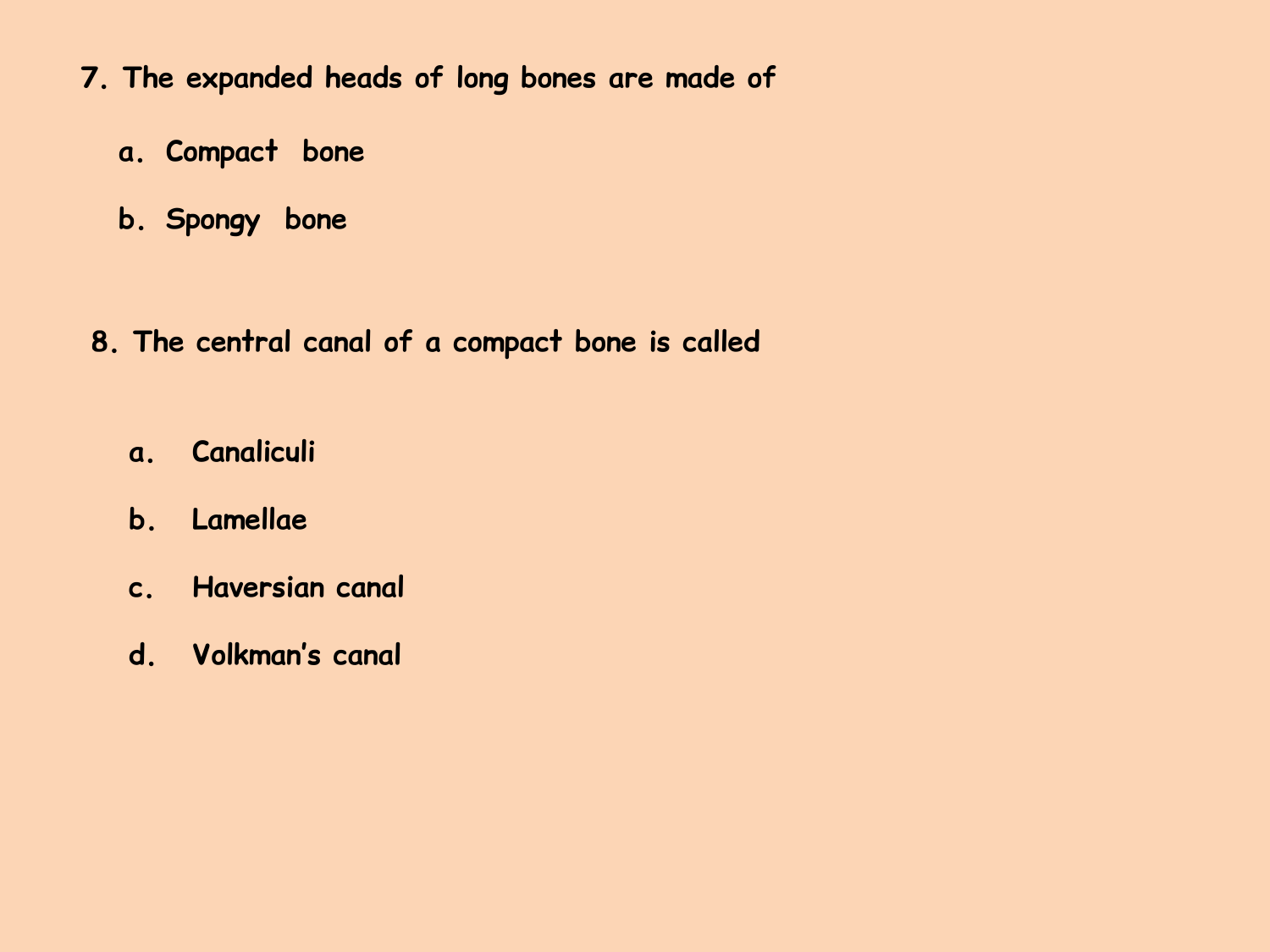

7. The expanded heads of long bones are made of
Compact  bone

Spongy  bone
8. The central canal of a compact bone is called

Canaliculi

Lamellae

Haversian canal

Volkman’s canal